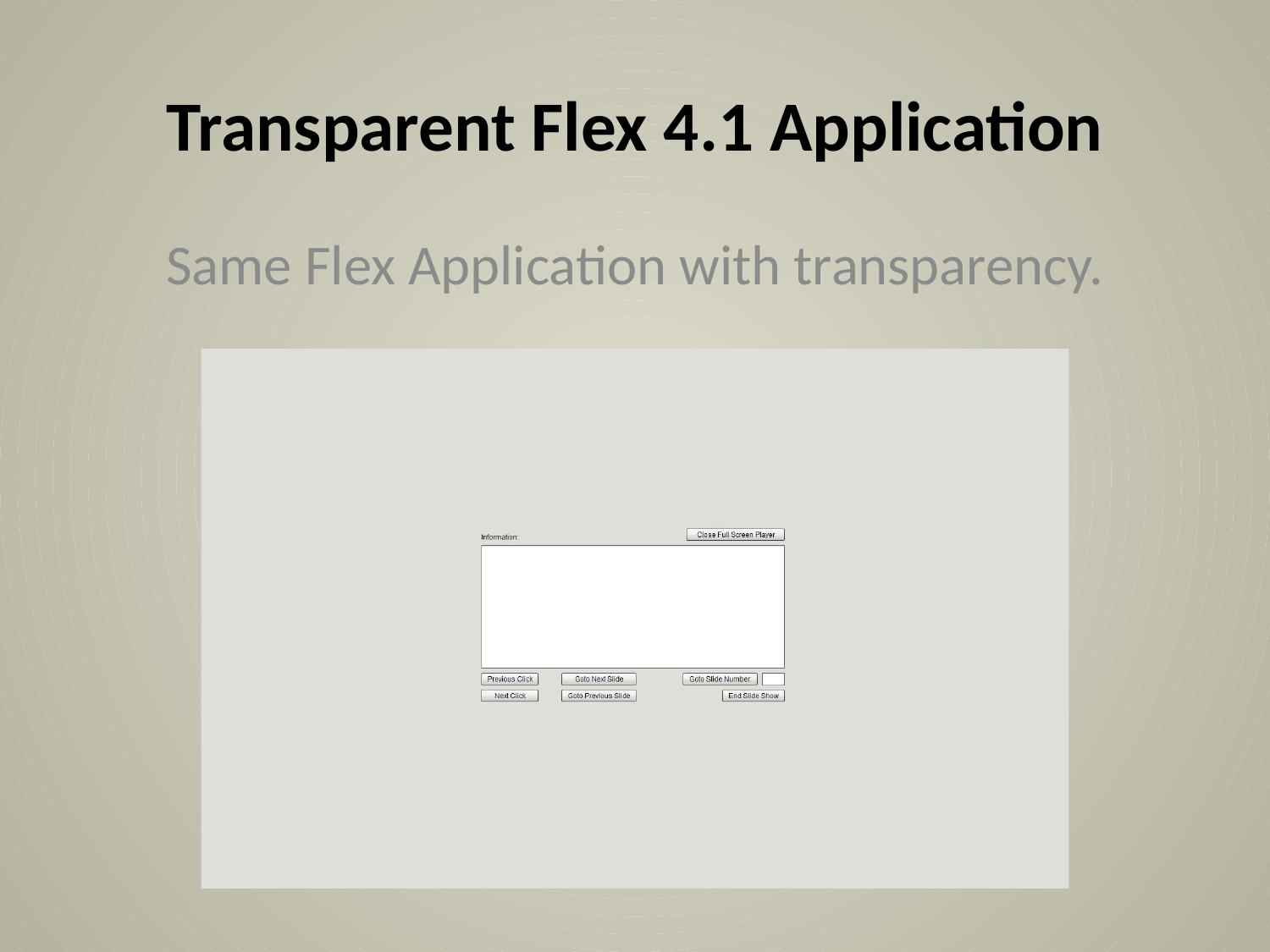

# Transparent Flex 4.1 Application
Same Flex Application with transparency.